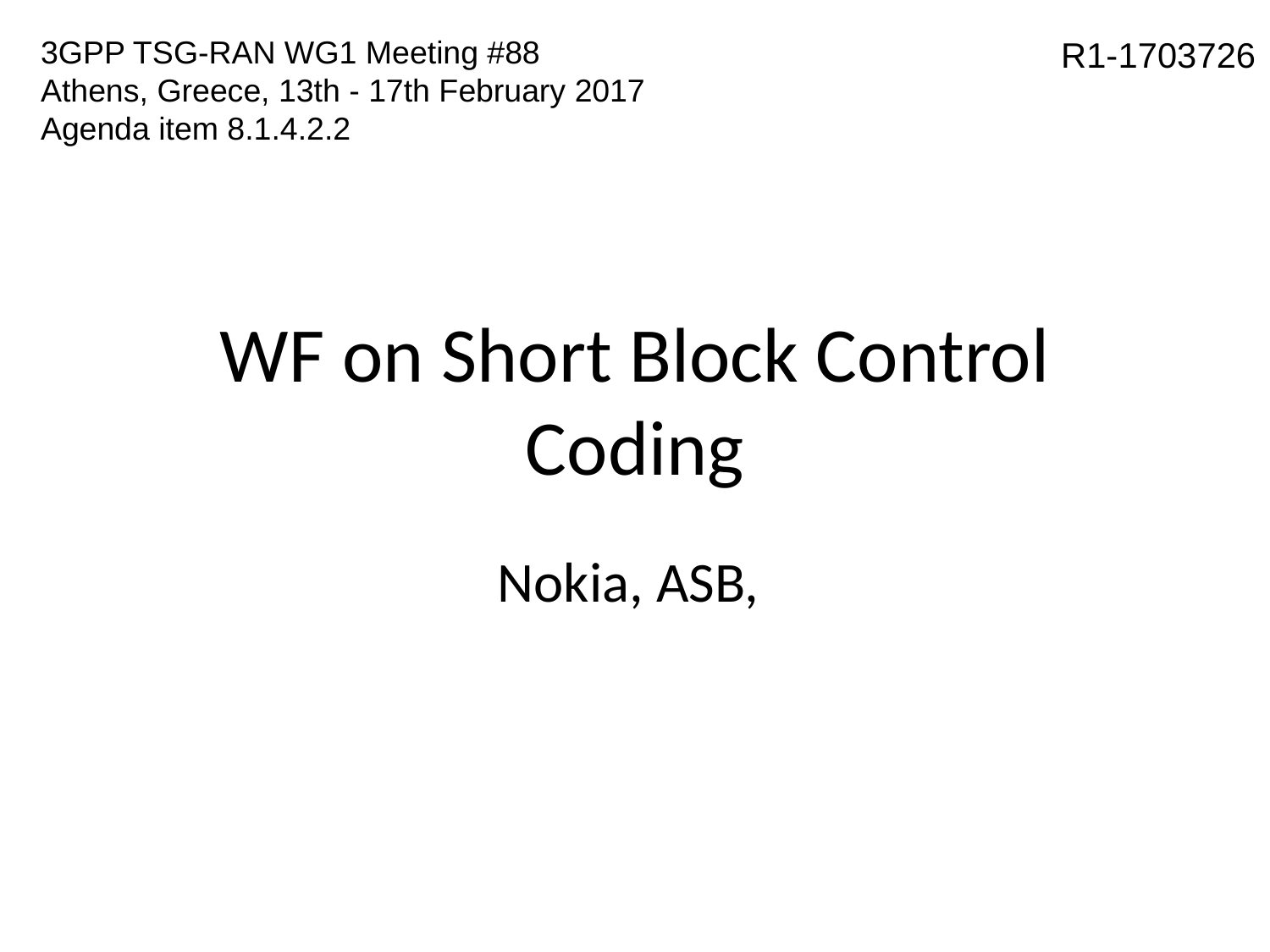

3GPP TSG-RAN WG1 Meeting #88
Athens, Greece, 13th - 17th February 2017
Agenda item 8.1.4.2.2
R1-1703726
# WF on Short Block Control Coding
Nokia, ASB,